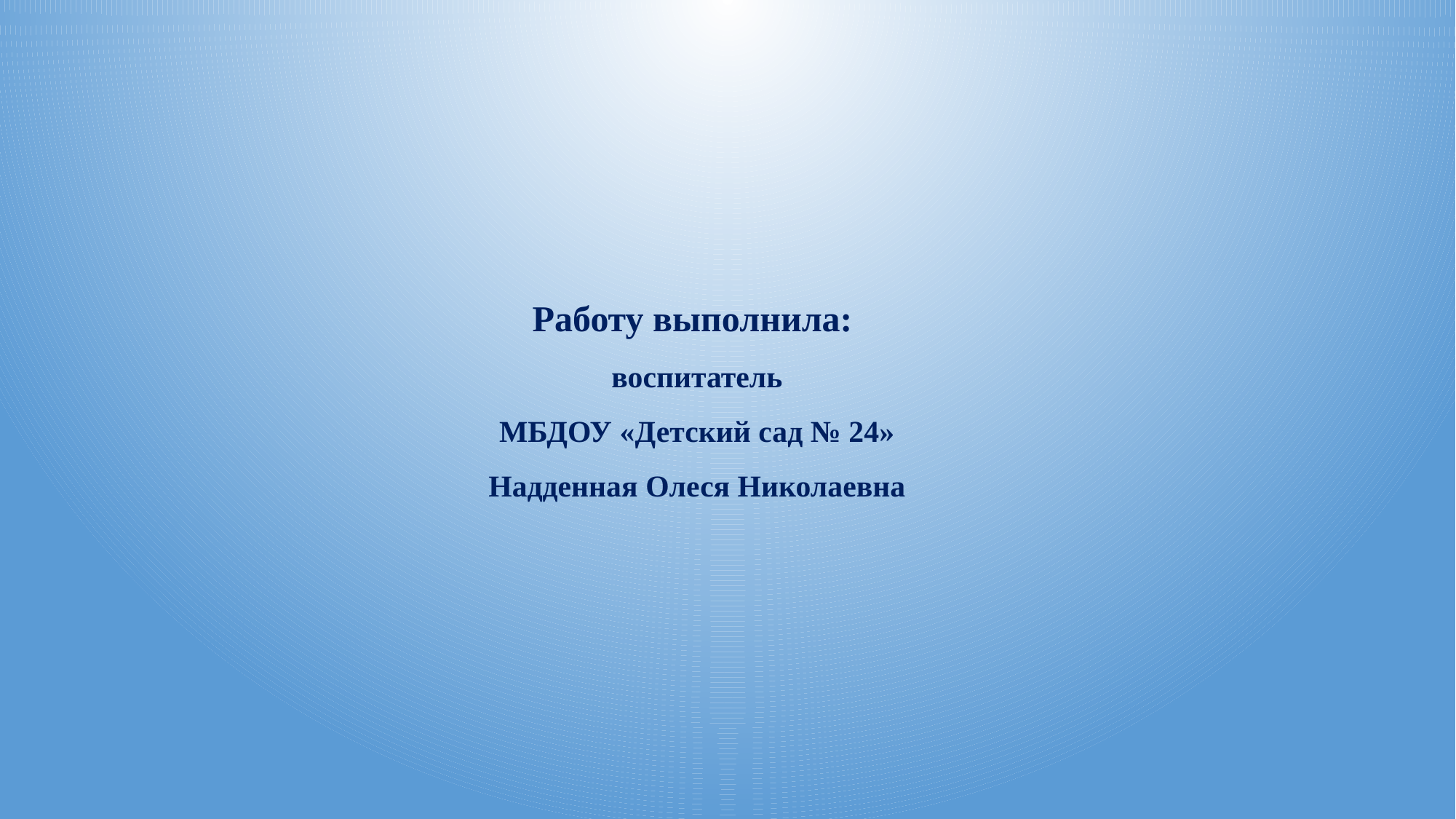

Работу выполнила:
воспитатель
МБДОУ «Детский сад № 24»
Надденная Олеся Николаевна